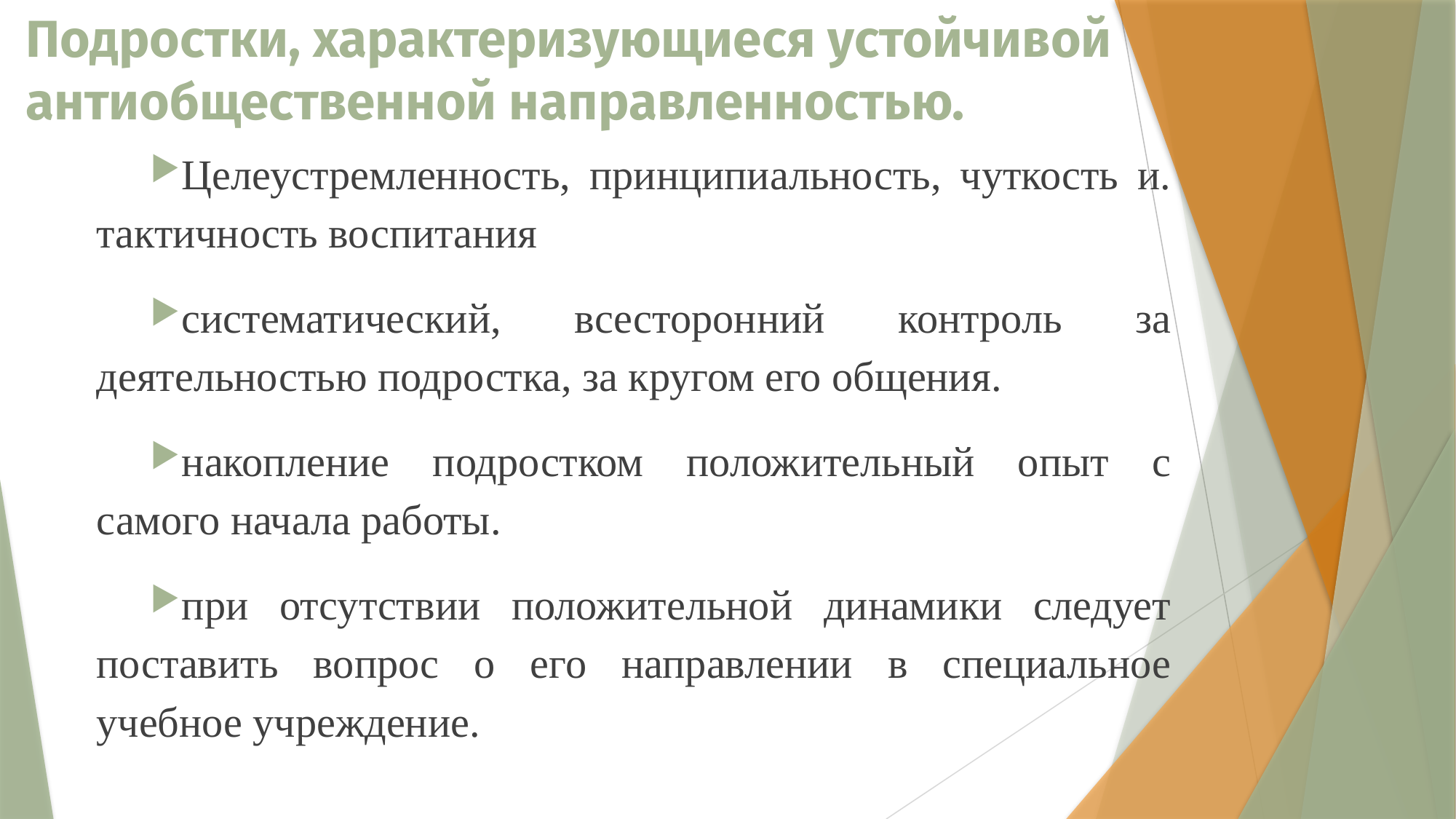

# Подростки, характеризующиеся устойчивой антиобщественной направленностью.
Целеустремленность, принципиальность, чуткость и. тактичность воспитания
систематический, всесторонний контроль за деятельностью подростка, за кругом его общения.
накопление подростком положительный опыт с самого начала работы.
при отсутствии положительной динамики следует поставить вопрос о его направлении в специальное учебное учреждение.